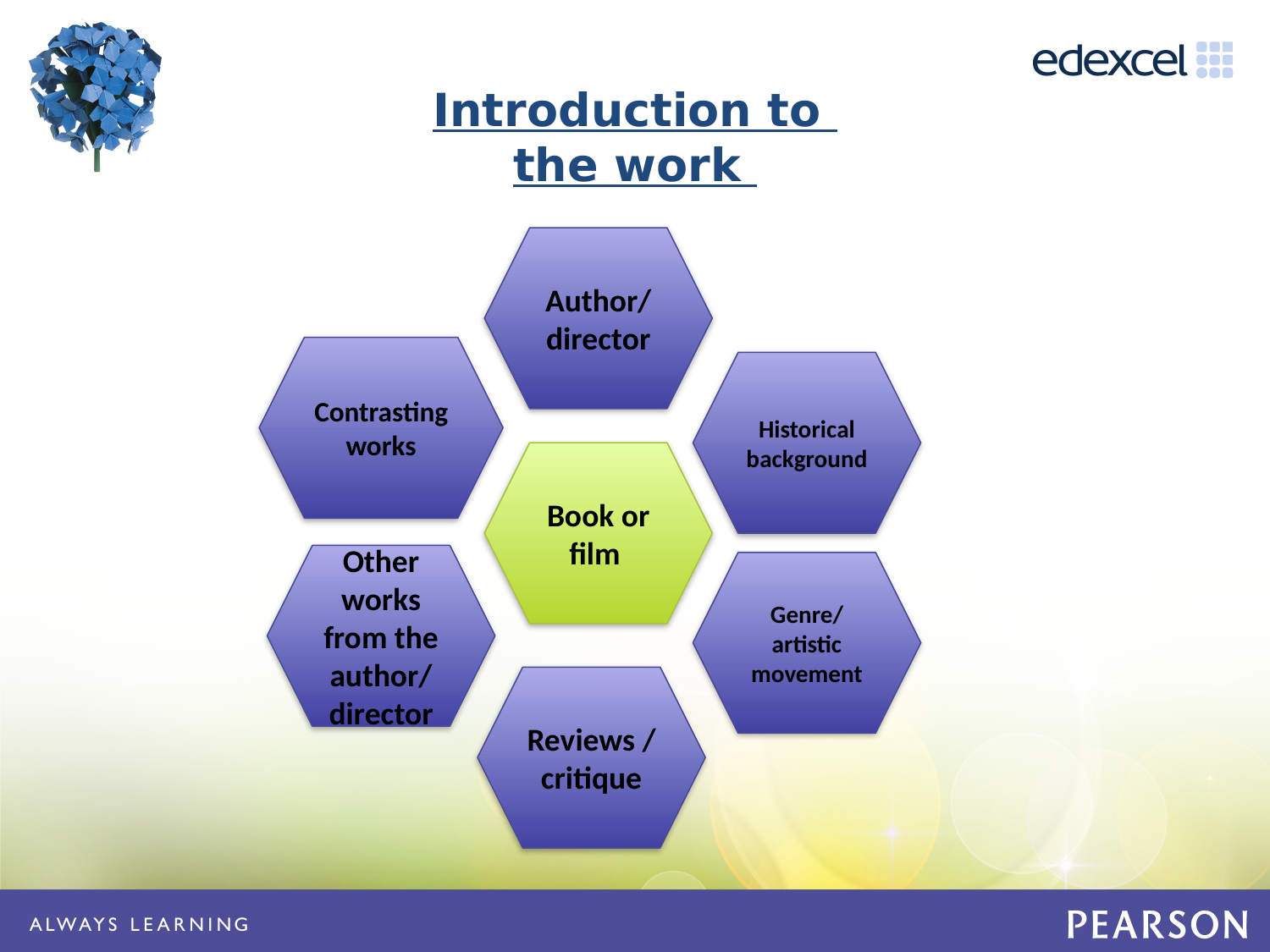

# Introduction to the work
Author/ director
Contrasting works
Historical background
Book or film
Other works from the author/ director
Genre/ artistic movement
Reviews / critique